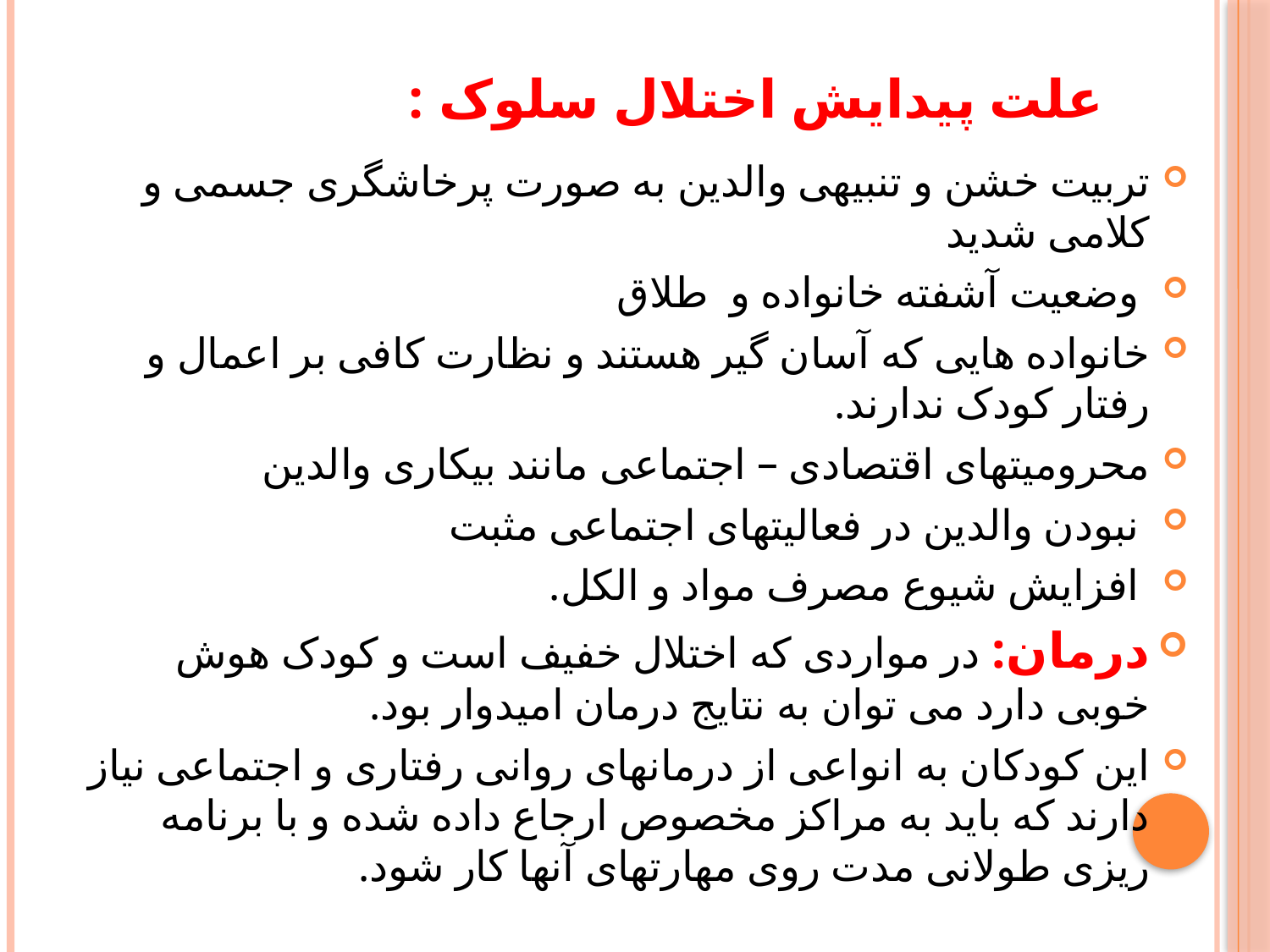

# علت پیدایش اختلال سلوک :
تربیت خشن و تنبیهی والدین به صورت پرخاشگری جسمی و کلامی شدید
 وضعیت آشفته خانواده و  طلاق
خانواده هایی که آسان گیر هستند و نظارت کافی بر اعمال و رفتار کودک ندارند.
محرومیتهای اقتصادی – اجتماعی مانند بیکاری والدین
 نبودن والدین در فعالیتهای اجتماعی مثبت
 افزایش شیوع مصرف مواد و الکل.
درمان: در مواردی که اختلال خفیف است و کودک هوش خوبی دارد می توان به نتایج درمان امیدوار بود.
این کودکان به انواعی از درمانهای روانی رفتاری و اجتماعی نیاز دارند که باید به مراکز مخصوص ارجاع داده شده و با برنامه ریزی طولانی مدت روی مهارتهای آنها کار شود.